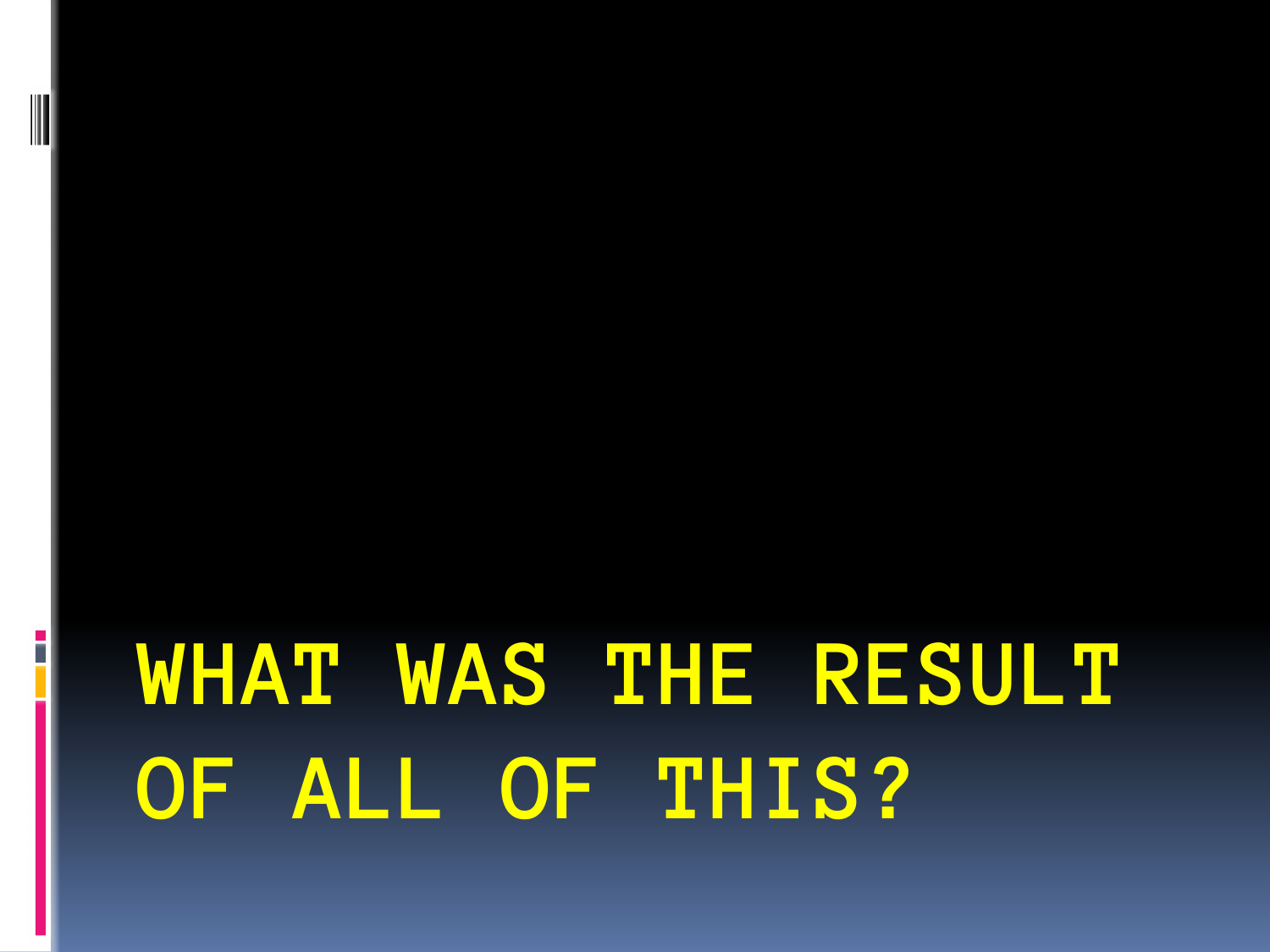

# What was the result of all of this?